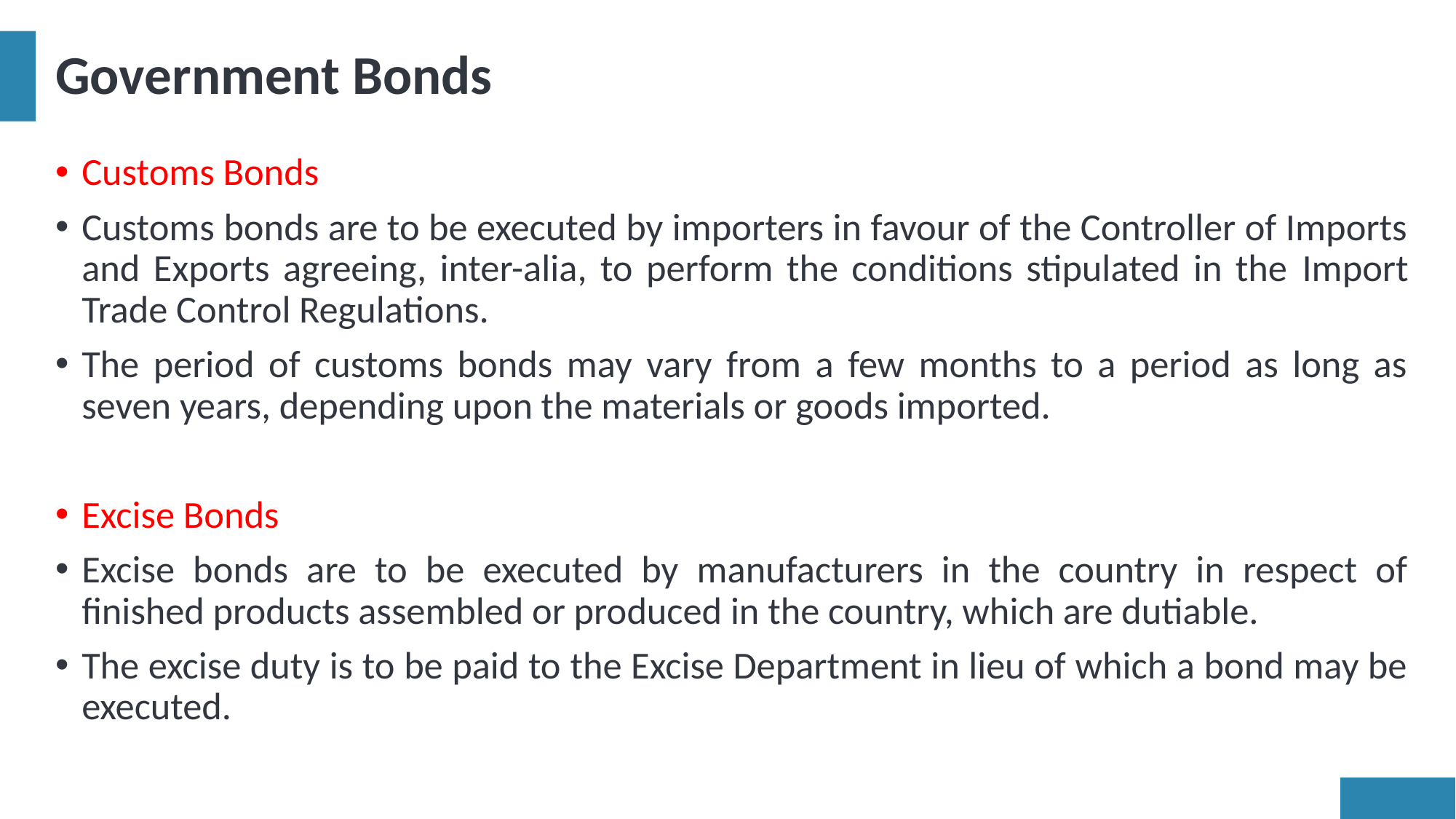

# Government Bonds
Customs Bonds
Customs bonds are to be executed by importers in favour of the Controller of Imports and Exports agreeing, inter-alia, to perform the conditions stipulated in the Import Trade Control Regulations.
The period of customs bonds may vary from a few months to a period as long as seven years, depending upon the materials or goods imported.

Excise Bonds
Excise bonds are to be executed by manufacturers in the country in respect of finished products assembled or produced in the country, which are dutiable.
The excise duty is to be paid to the Excise Department in lieu of which a bond may be executed.